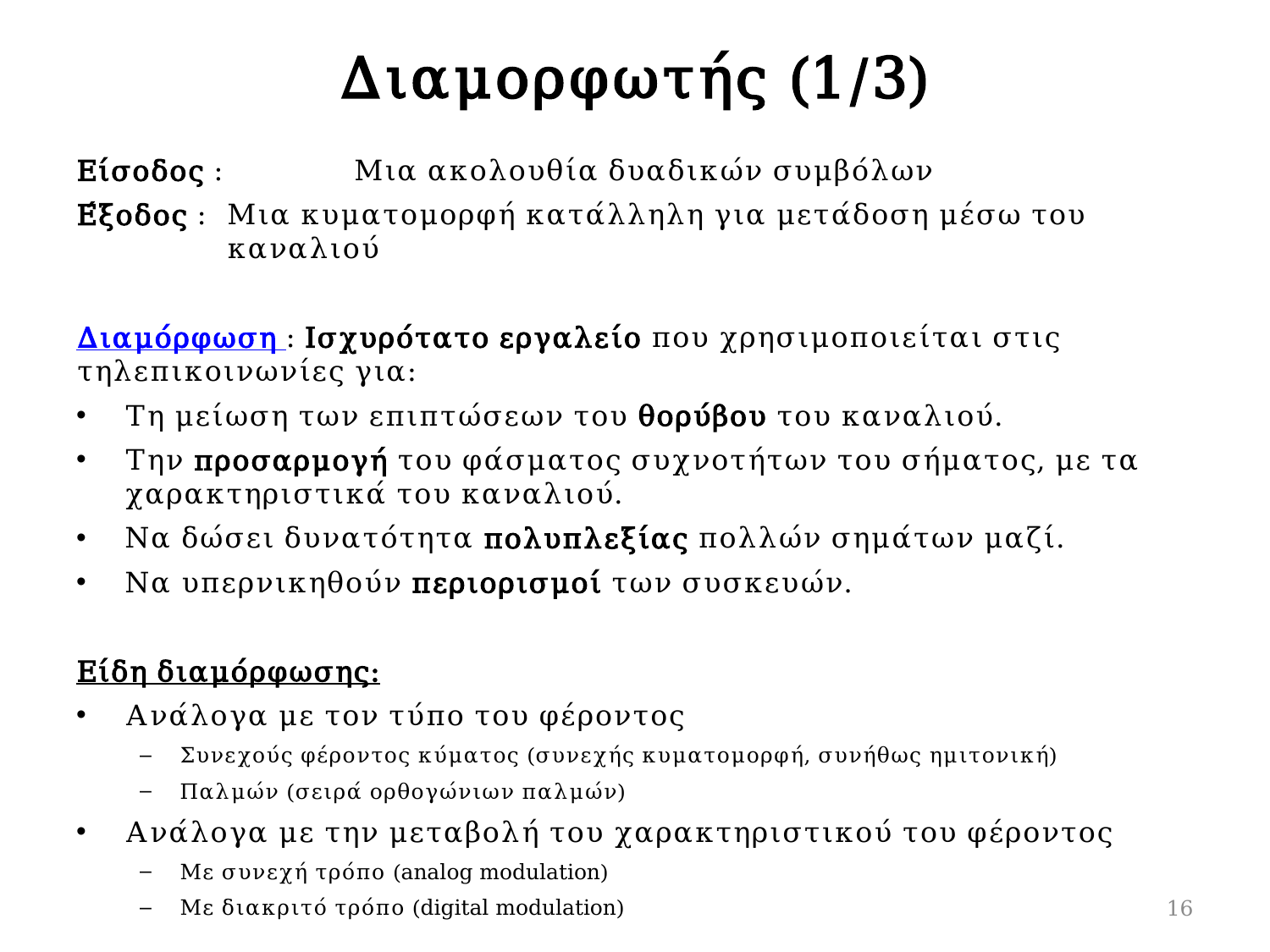

# Διαμορφωτής (1/3)
Είσοδος : 	Μια ακολουθία δυαδικών συμβόλων
Έξοδος :	Μια κυματομορφή κατάλληλη για μετάδοση μέσω του καναλιού

Διαμόρφωση : Ισχυρότατο εργαλείο που χρησιμοποιείται στις τηλεπικοινωνίες για:
Τη μείωση των επιπτώσεων του θορύβου του καναλιού.
Την προσαρμογή του φάσματος συχνοτήτων του σήματος, με τα χαρακτηριστικά του καναλιού.
Να δώσει δυνατότητα πολυπλεξίας πολλών σημάτων μαζί.
Να υπερνικηθούν περιορισμοί των συσκευών.

Είδη διαμόρφωσης:
Ανάλογα με τον τύπο του φέροντος
Συνεχούς φέροντος κύματος (συνεχής κυματομορφή, συνήθως ημιτονική)
Παλμών (σειρά ορθογώνιων παλμών)
Ανάλογα με την μεταβολή του χαρακτηριστικού του φέροντος
Με συνεχή τρόπο (analog modulation)
Με διακριτό τρόπο (digital modulation)
16